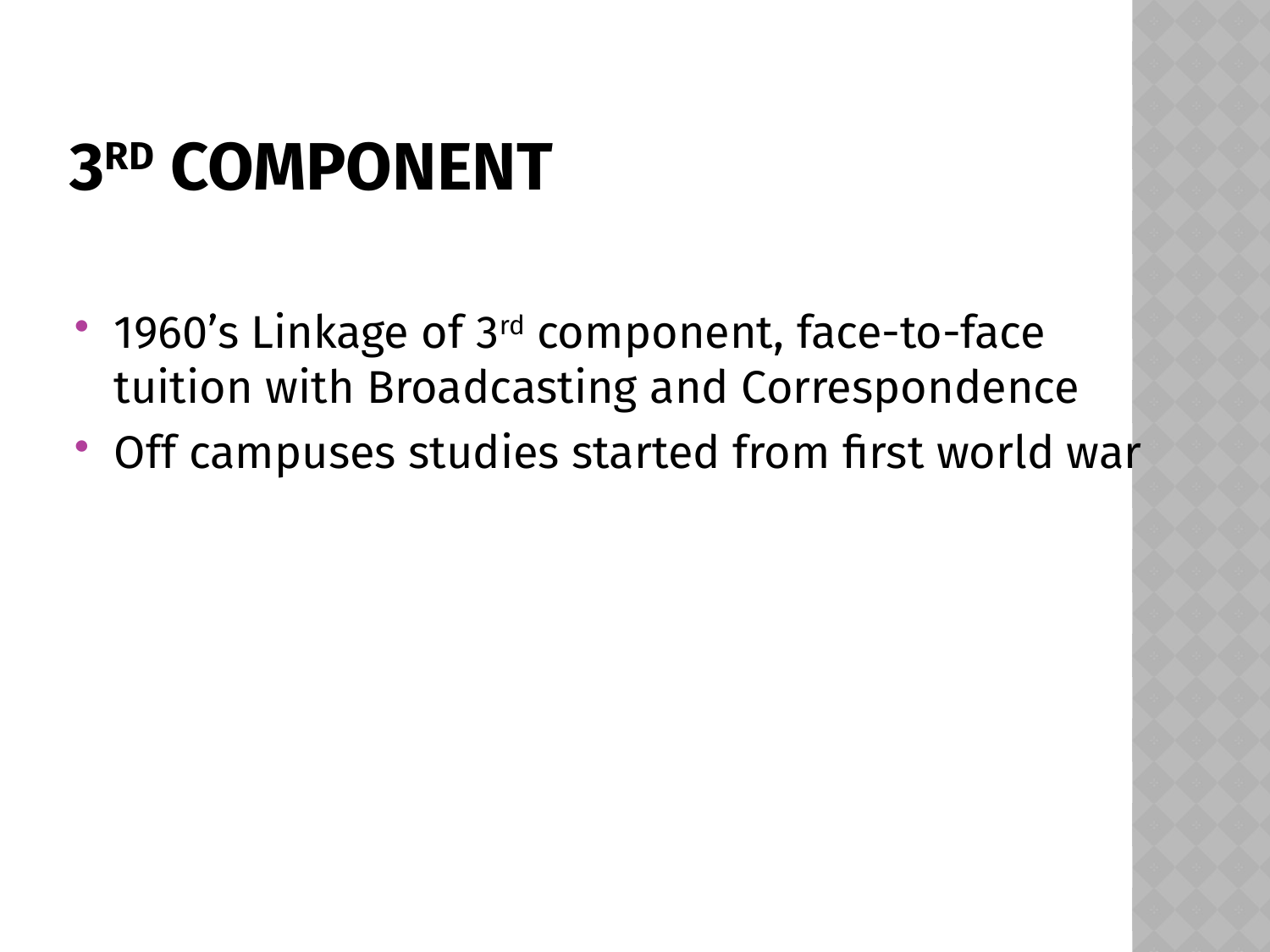

# 3rd Component
1960’s Linkage of 3rd component, face-to-face tuition with Broadcasting and Correspondence
Off campuses studies started from first world war